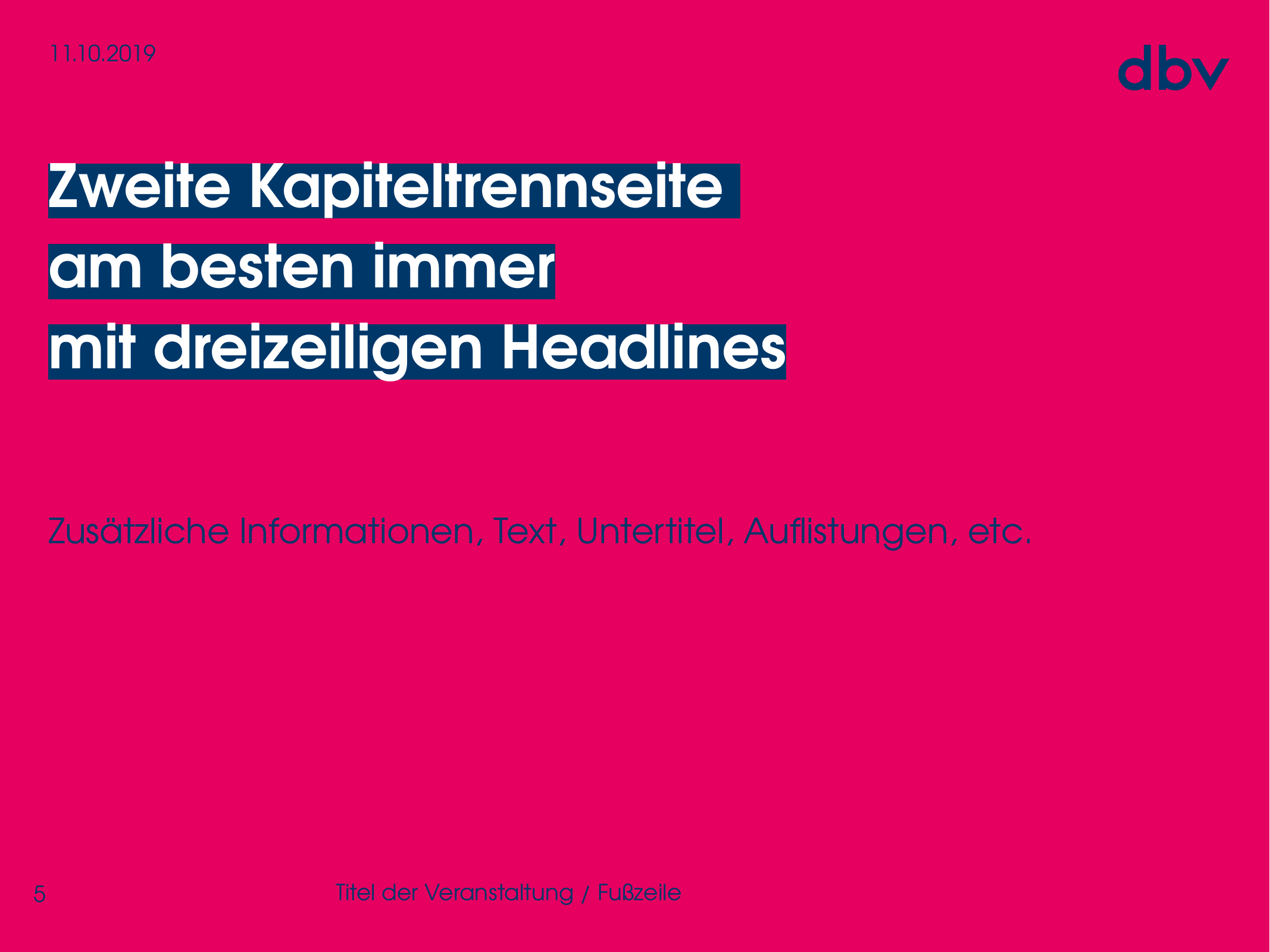

11.10.2019
Zweite Kapiteltrennseite
am besten immer
mit dreizeiligen Headlines

Zusätzliche Informationen, Text, Untertitel, Auflistungen, etc.

Titel der Veranstaltung / Fußzeile